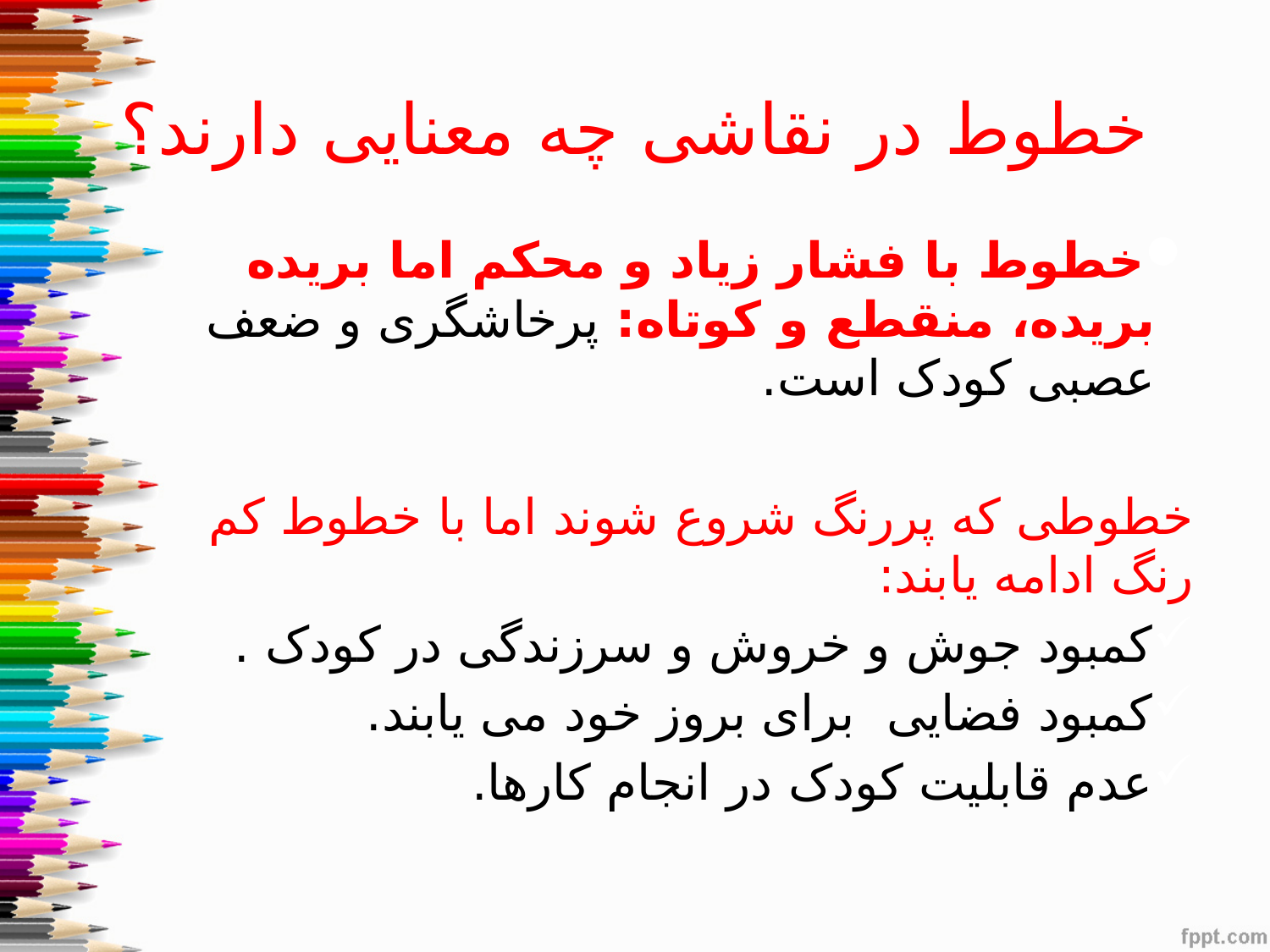

# خطوط در نقاشی چه معنایی دارند؟
خطوط با فشار زیاد و محکم اما بریده بریده، منقطع و کوتاه: پرخاشگری و ضعف عصبی کودک است.

خطوطی که پررنگ شروع شوند اما با خطوط کم رنگ ادامه یابند:
کمبود جوش و خروش و سرزندگی در کودک .
کمبود فضایی  برای بروز خود می یابند.
عدم قابلیت کودک در انجام کارها.